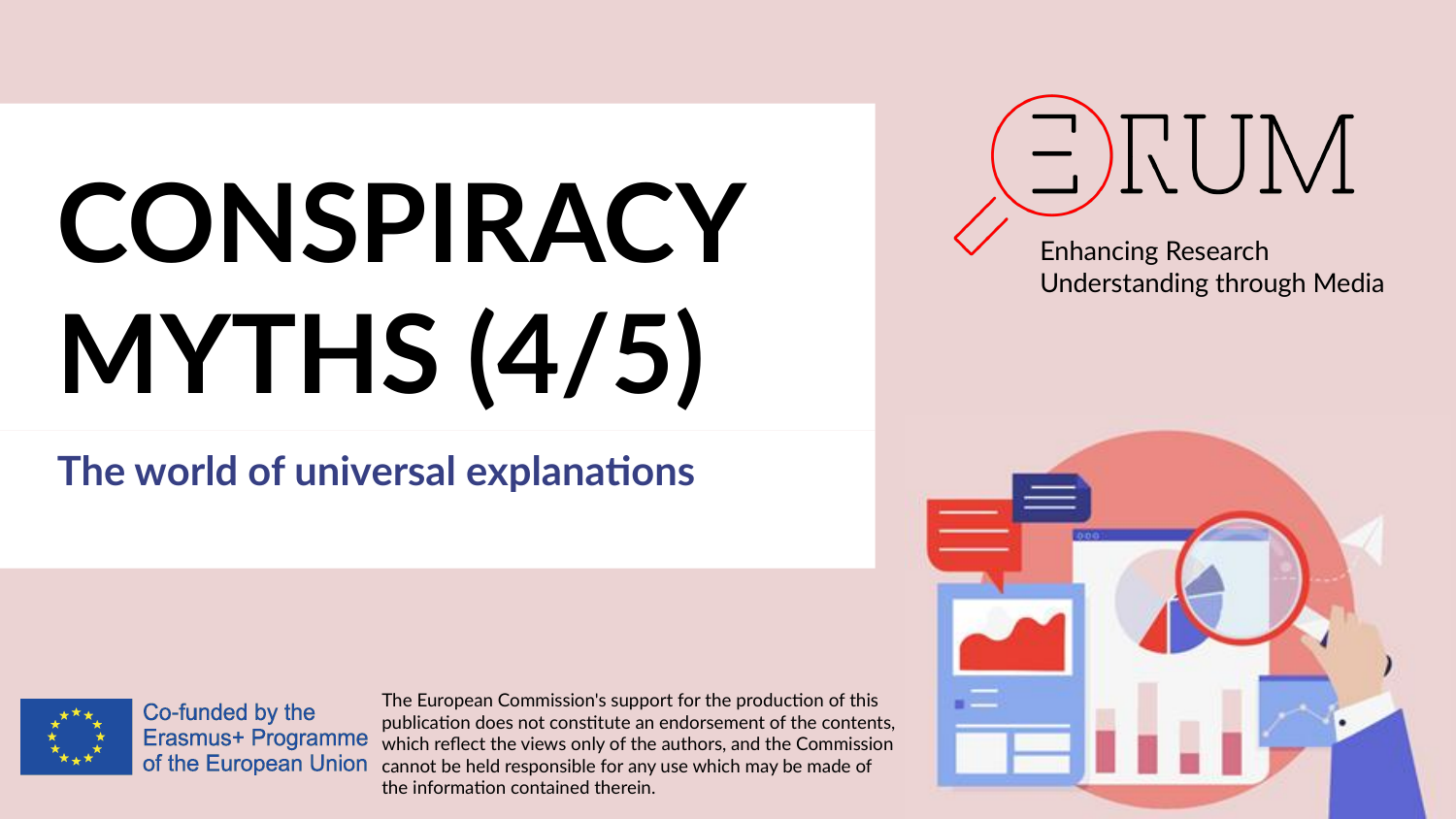

# CONSPIRACY MYTHS (4/5)
The world of universal explanations